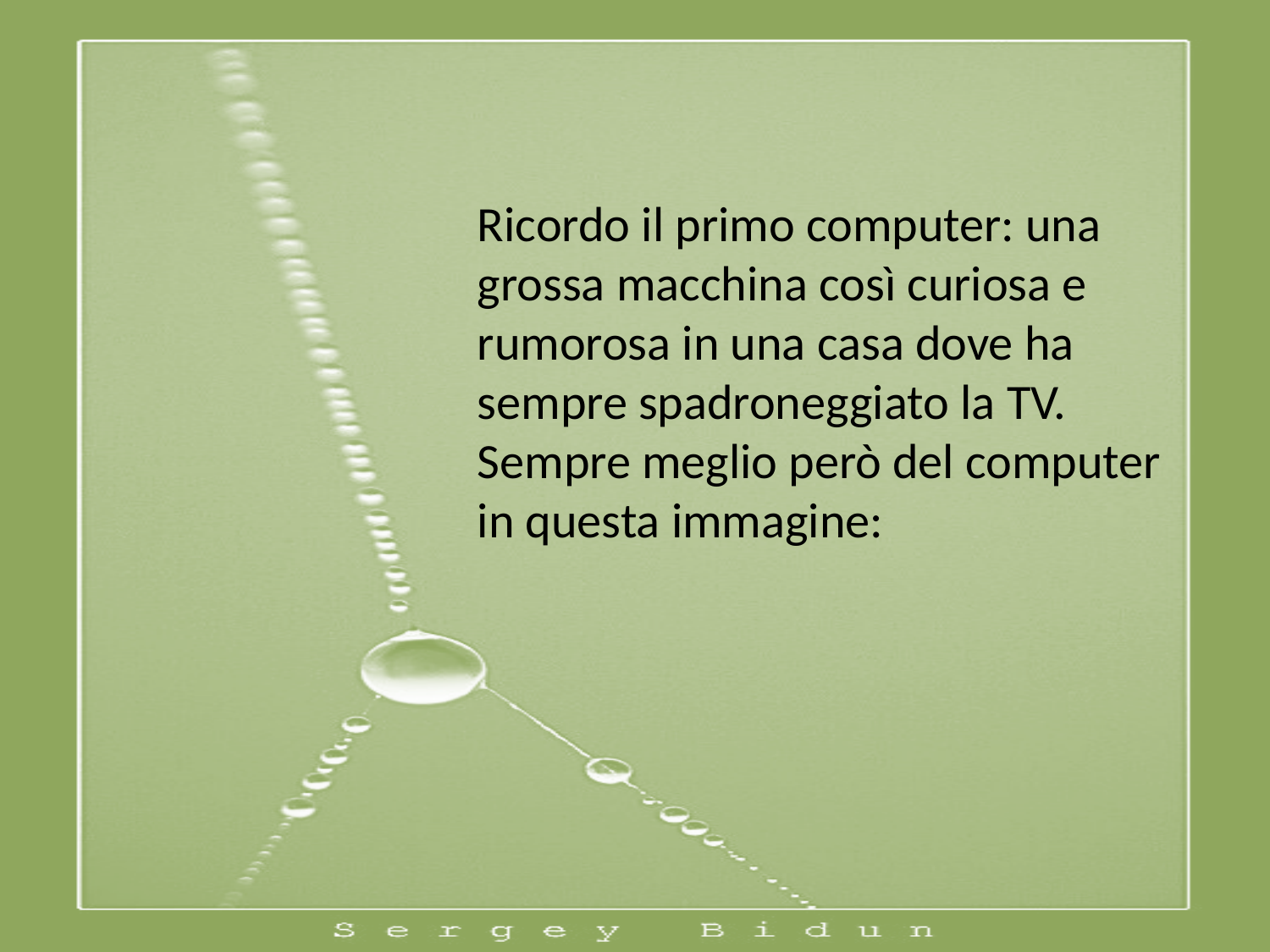

Ricordo il primo computer: una grossa macchina così curiosa e rumorosa in una casa dove ha sempre spadroneggiato la TV.  Sempre meglio però del computer in questa immagine: